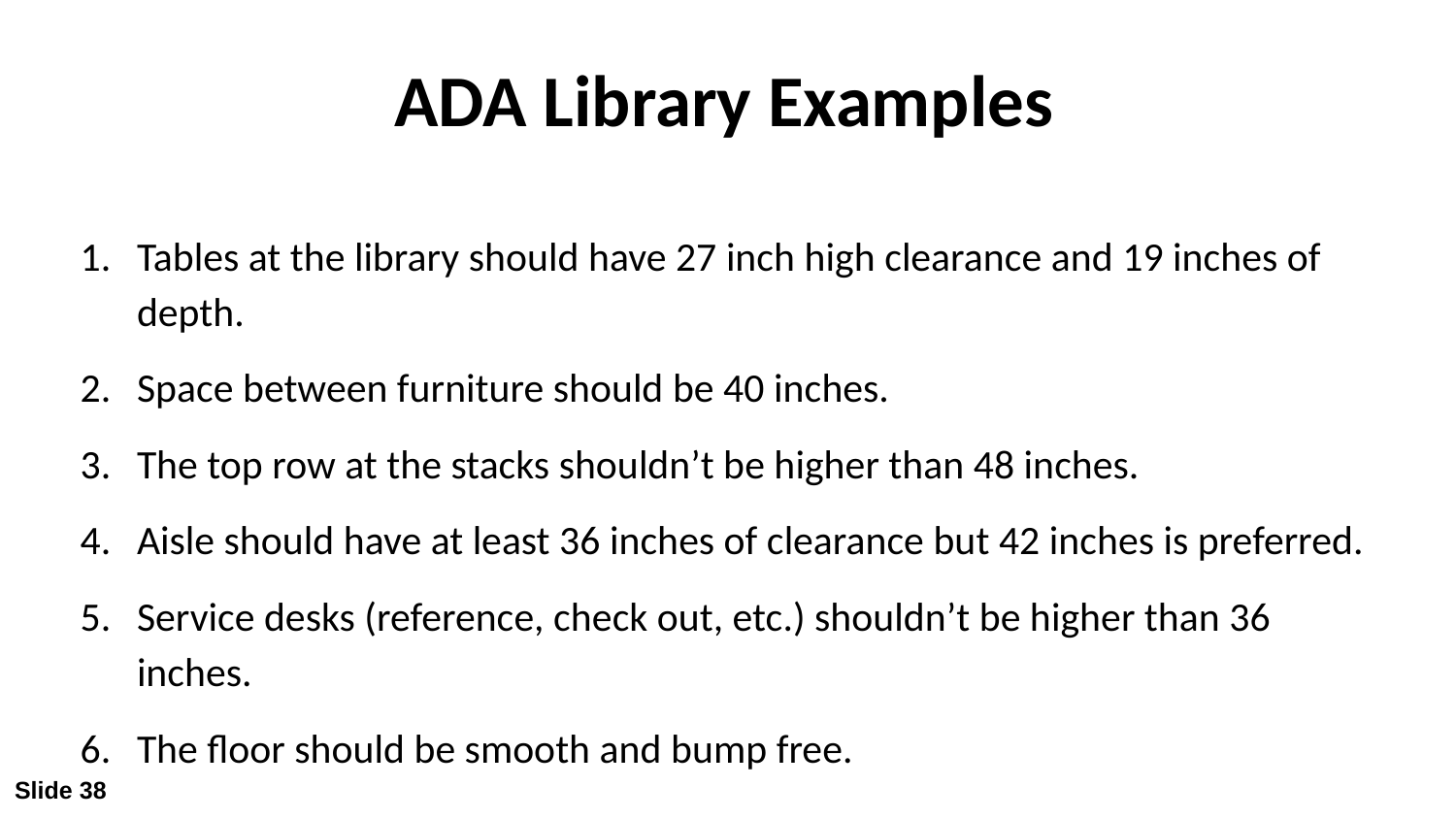

# ADA Library Examples
Tables at the library should have 27 inch high clearance and 19 inches of depth.
Space between furniture should be 40 inches.
The top row at the stacks shouldn’t be higher than 48 inches.
Aisle should have at least 36 inches of clearance but 42 inches is preferred.
Service desks (reference, check out, etc.) shouldn’t be higher than 36 inches.
The floor should be smooth and bump free.
Slide 38